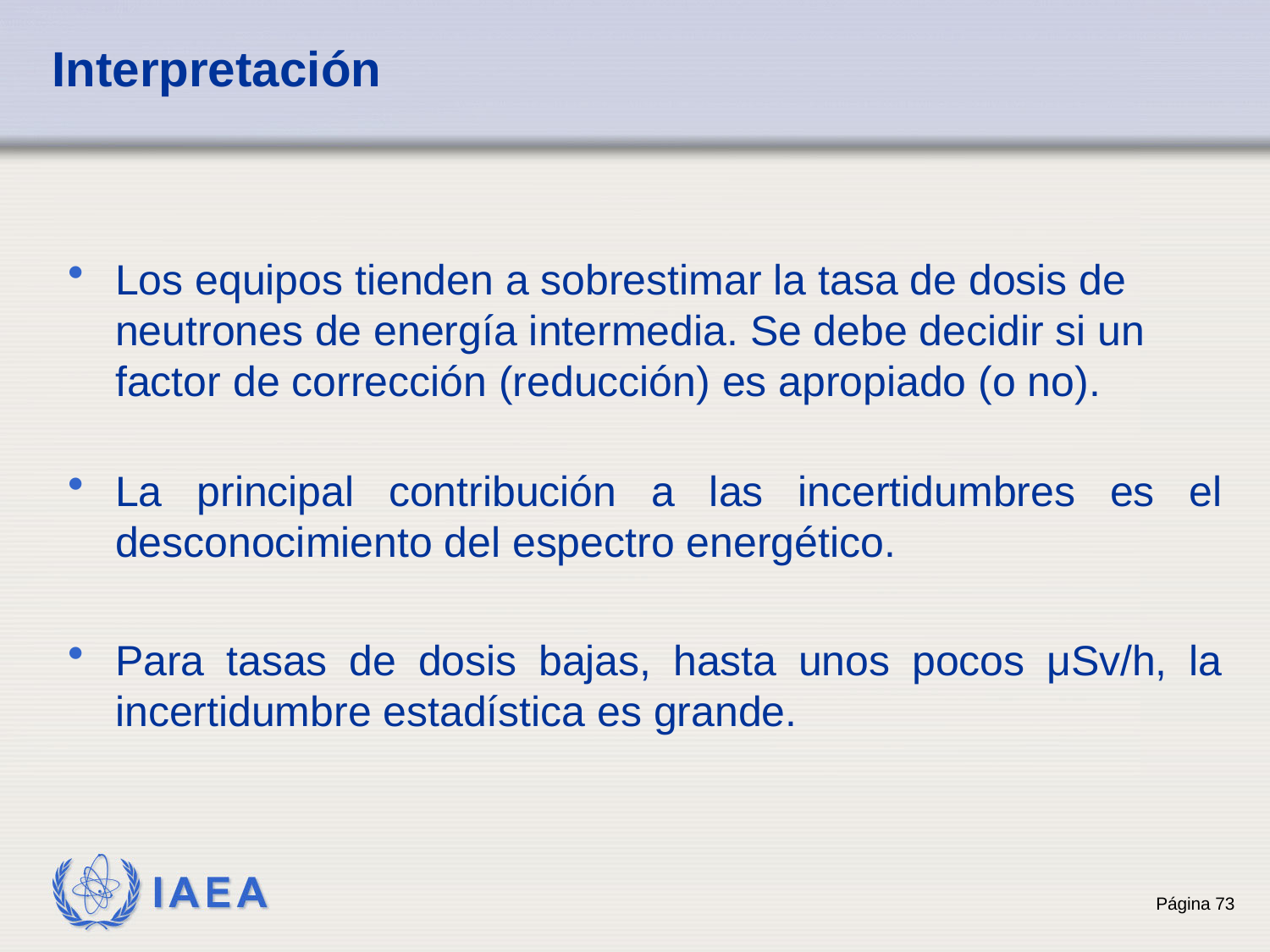

# Interpretación
Los equipos tienden a sobrestimar la tasa de dosis de neutrones de energía intermedia. Se debe decidir si un factor de corrección (reducción) es apropiado (o no).
La principal contribución a las incertidumbres es el desconocimiento del espectro energético.

Para tasas de dosis bajas, hasta unos pocos μSv/h, la incertidumbre estadística es grande.
73